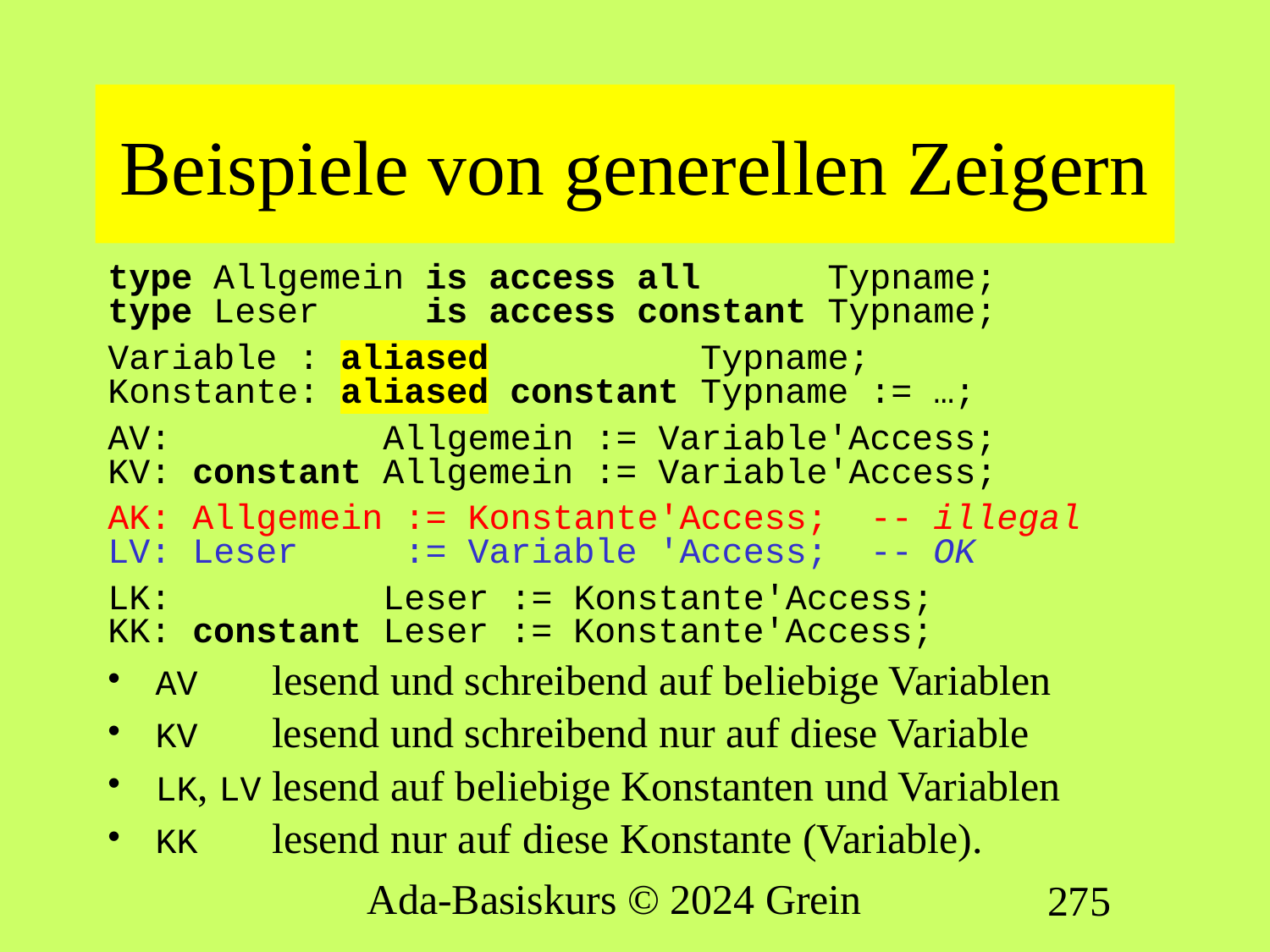

# Beispiele von generellen Zeigern
type Allgemein is access all      Typname;
type Leser     is access constant Typname;
Variable : aliased          Typname;
Konstante: aliased constant Typname := …;
AV:          Allgemein := Variable'Access;
KV: constant Allgemein := Variable'Access;
AK: Allgemein := Konstante'Access;  -- illegal
LV: Leser     := Variable 'Access;  -- OK
LK:          Leser := Konstante'Access;
KK: constant Leser := Konstante'Access;
AV       lesend und schreibend auf beliebige Variablen
KV    lesend und schreibend nur auf diese Variable
LK, LV lesend auf beliebige Konstanten und Variablen
KK       lesend nur auf diese Konstante (Variable).
Ada-Basiskurs © 2024 Grein
275